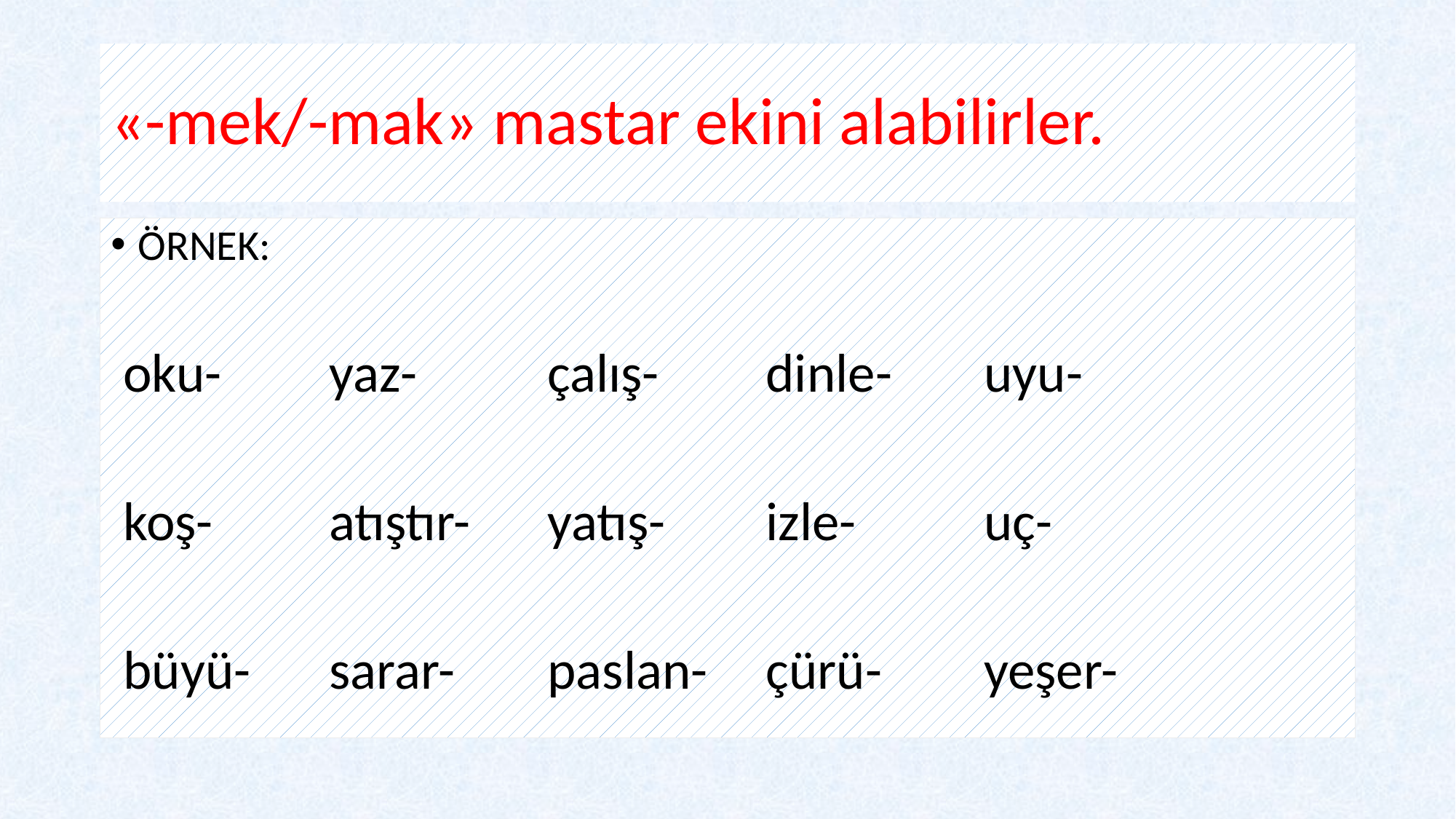

# «-mek/-mak» mastar ekini alabilirler.
ÖRNEK:

 oku-	yaz-		çalış-	dinle-	uyu-

 koş-		atıştır-	yatış-	izle-		uç-

 büyü-	sarar-	paslan-	çürü-	yeşer-